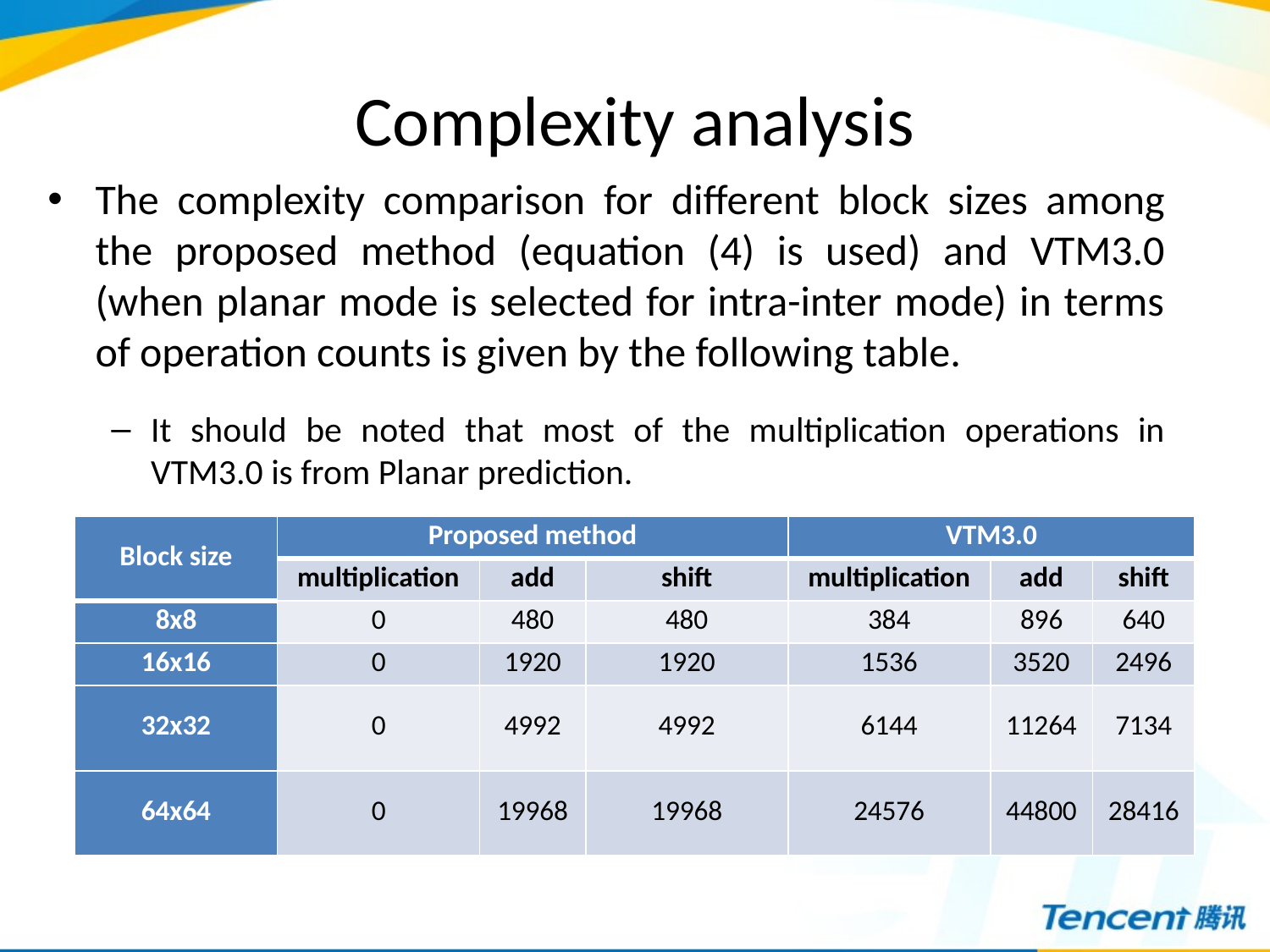

# Complexity analysis
The complexity comparison for different block sizes among the proposed method (equation (4) is used) and VTM3.0 (when planar mode is selected for intra-inter mode) in terms of operation counts is given by the following table.
It should be noted that most of the multiplication operations in VTM3.0 is from Planar prediction.

| Block size | Proposed method |  |  | VTM3.0 |  |  |
| --- | --- | --- | --- | --- | --- | --- |
|  | multiplication | add | shift | multiplication | add | shift |
| 8x8 | 0 | 480 | 480 | 384 | 896 | 640 |
| 16x16 | 0 | 1920 | 1920 | 1536 | 3520 | 2496 |
| 32x32 | 0 | 4992 | 4992 | 6144 | 11264 | 7134 |
| 64x64 | 0 | 19968 | 19968 | 24576 | 44800 | 28416 |